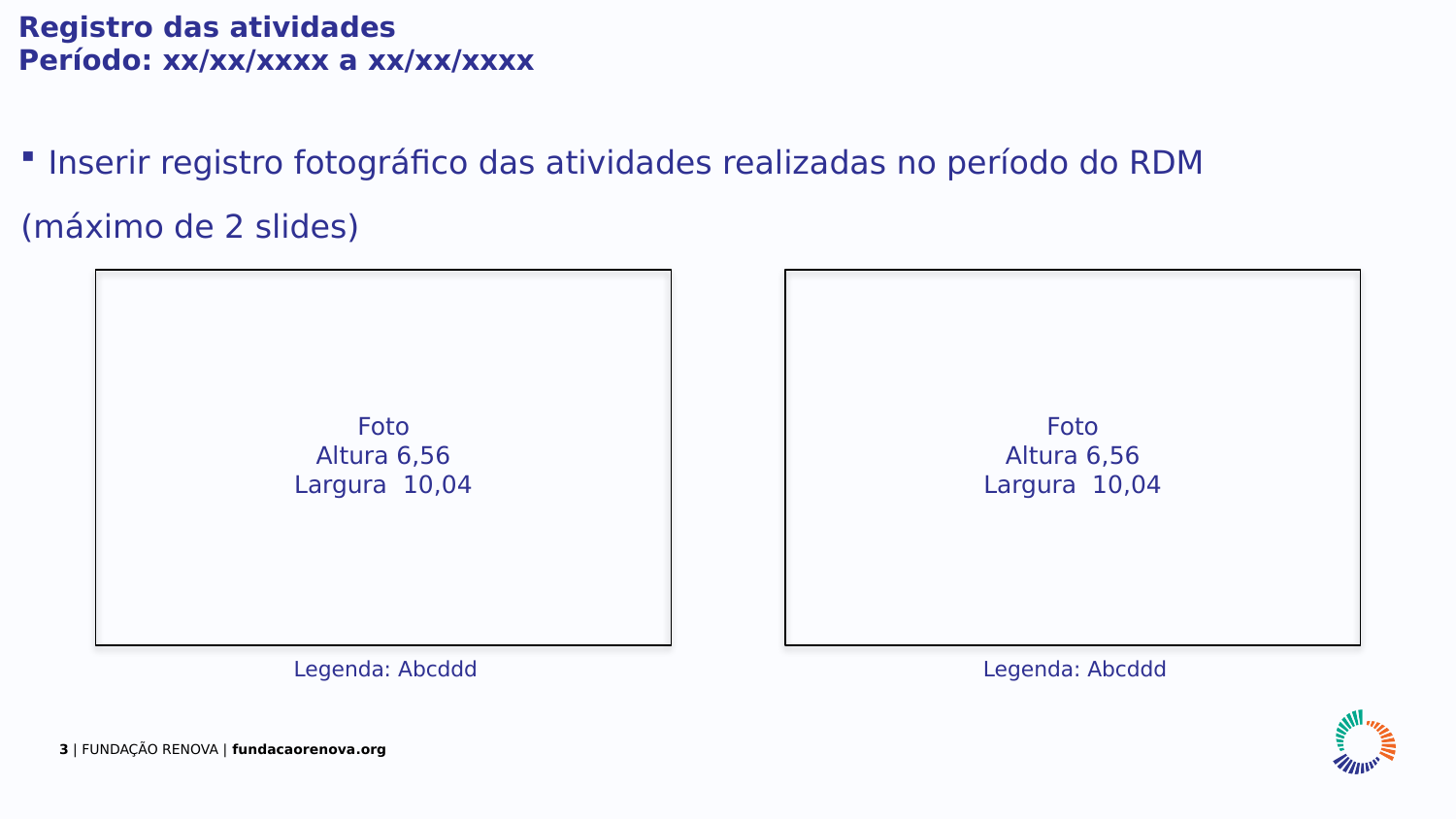

Registro das atividades
Período: xx/xx/xxxx a xx/xx/xxxx
Inserir registro fotográfico das atividades realizadas no período do RDM
(máximo de 2 slides)

Foto
Altura 6,56
Largura  10,04

Foto
Altura 6,56
Largura  10,04

Legenda: Abcddd
Legenda: Abcddd